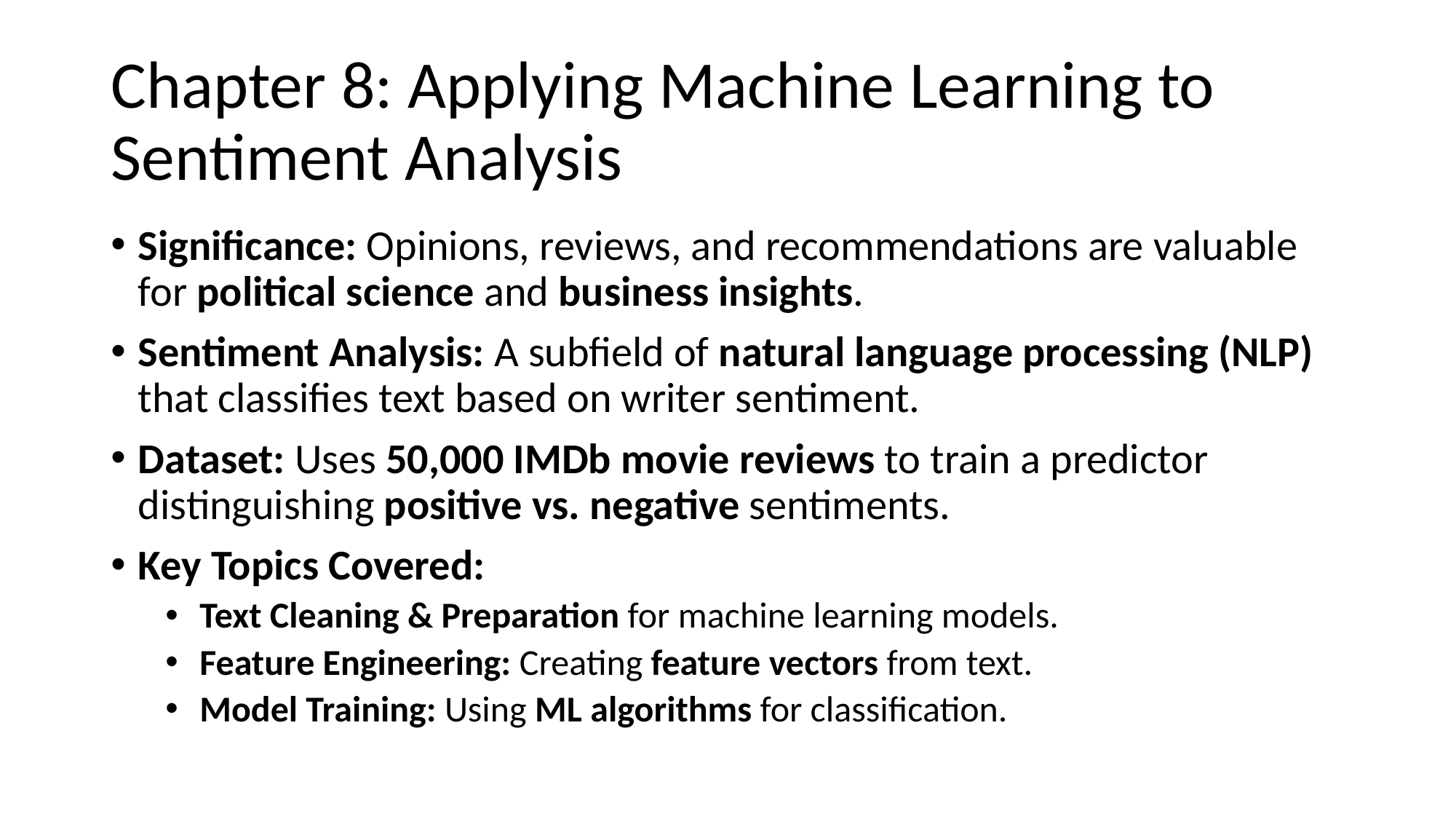

# Chapter 8: Applying Machine Learning to Sentiment Analysis
Significance: Opinions, reviews, and recommendations are valuable for political science and business insights.
Sentiment Analysis: A subfield of natural language processing (NLP) that classifies text based on writer sentiment.
Dataset: Uses 50,000 IMDb movie reviews to train a predictor distinguishing positive vs. negative sentiments.
Key Topics Covered:
Text Cleaning & Preparation for machine learning models.
Feature Engineering: Creating feature vectors from text.
Model Training: Using ML algorithms for classification.